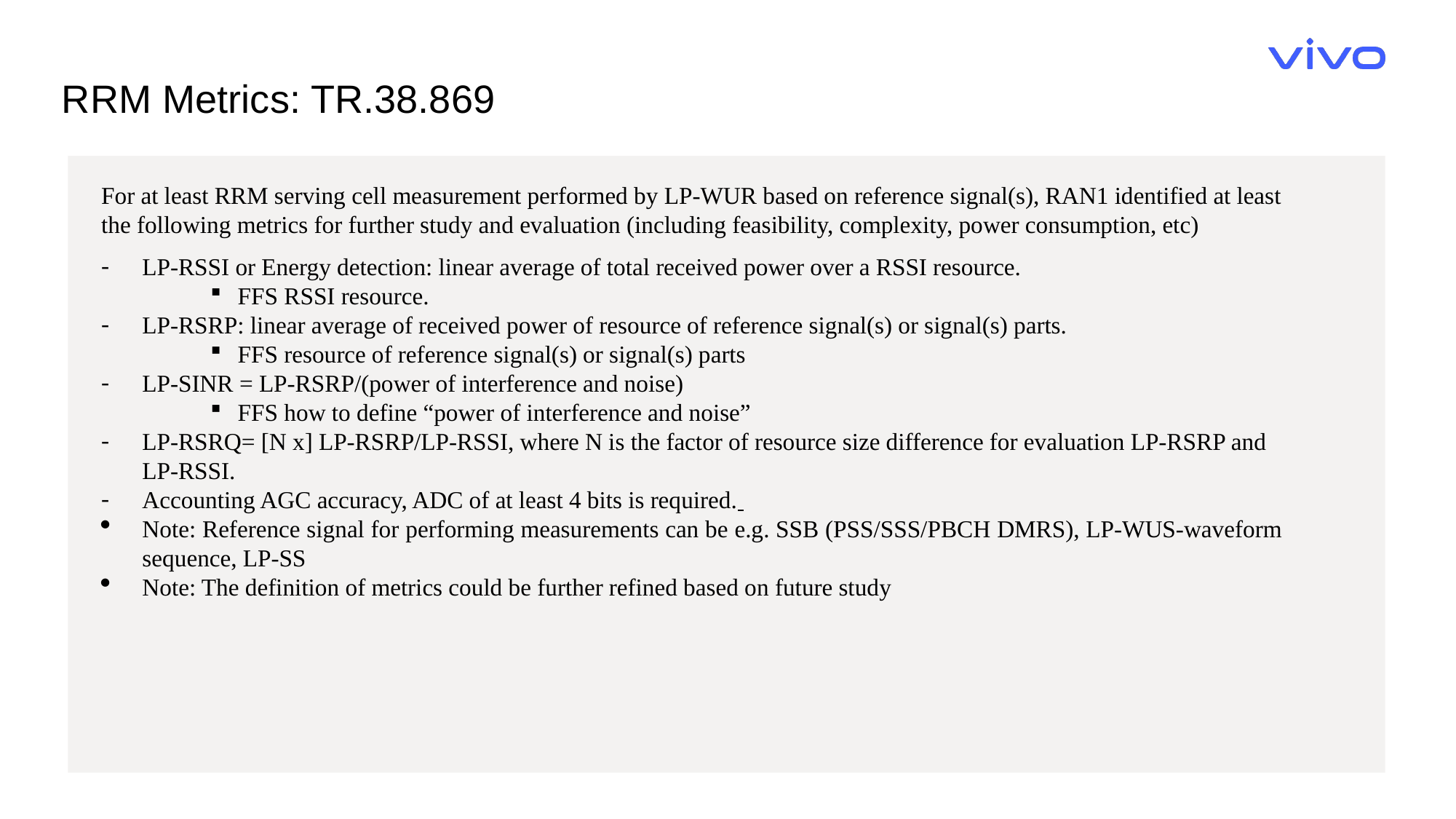

RRM Metrics: TR.38.869

For at least RRM serving cell measurement performed by LP-WUR based on reference signal(s), RAN1 identified at least the following metrics for further study and evaluation (including feasibility, complexity, power consumption, etc)
LP-RSSI or Energy detection: linear average of total received power over a RSSI resource.
FFS RSSI resource.
LP-RSRP: linear average of received power of resource of reference signal(s) or signal(s) parts.
FFS resource of reference signal(s) or signal(s) parts
LP-SINR = LP-RSRP/(power of interference and noise)
FFS how to define “power of interference and noise”
LP-RSRQ= [N x] LP-RSRP/LP-RSSI, where N is the factor of resource size difference for evaluation LP-RSRP and LP-RSSI.
Accounting AGC accuracy, ADC of at least 4 bits is required.
Note: Reference signal for performing measurements can be e.g. SSB (PSS/SSS/PBCH DMRS), LP-WUS-waveform sequence, LP-SS
Note: The definition of metrics could be further refined based on future study